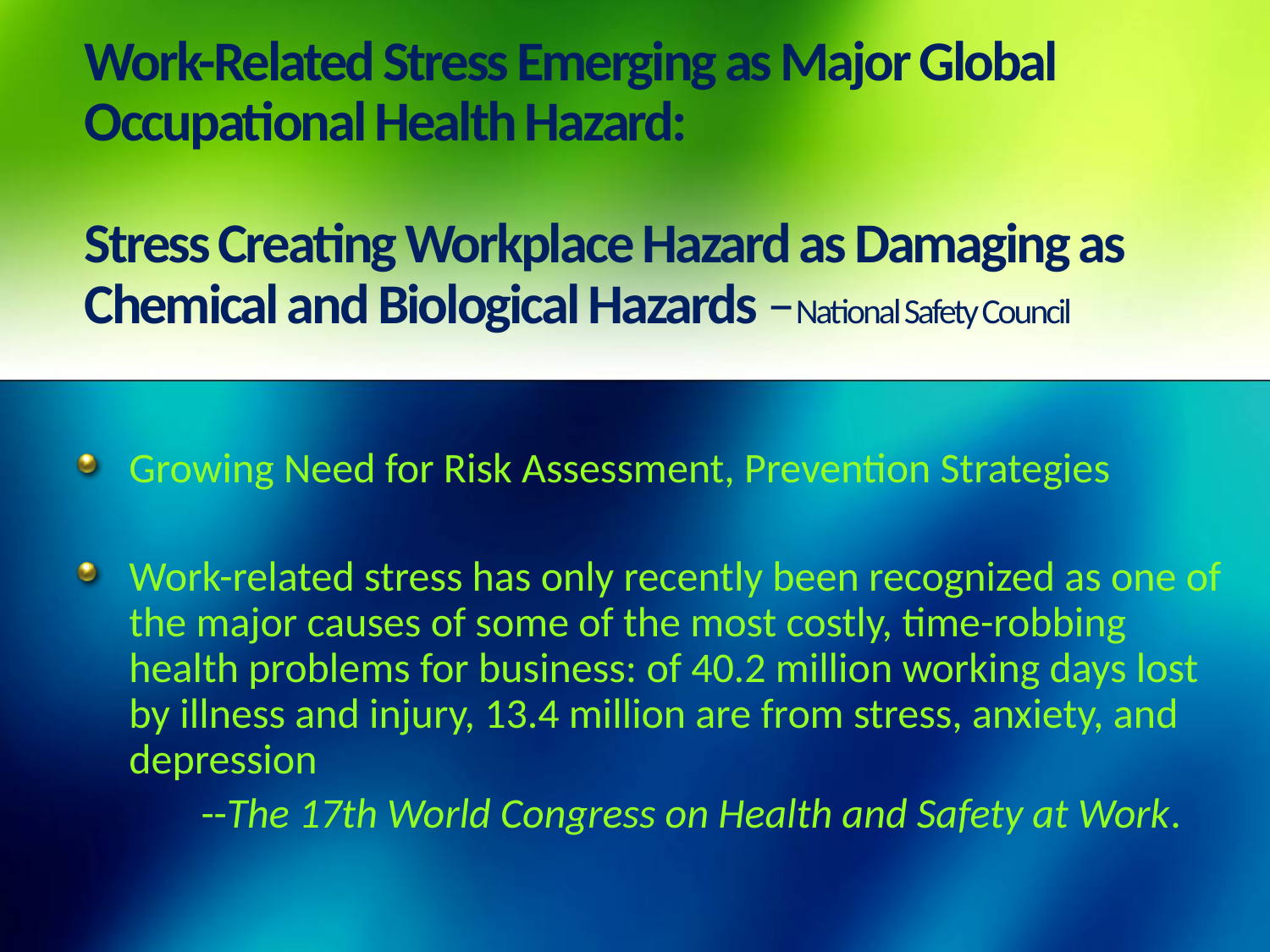

# Work-Related Stress Emerging as Major Global Occupational Health Hazard: Stress Creating Workplace Hazard as Damaging as Chemical and Biological Hazards –National Safety Council

Growing Need for Risk Assessment, Prevention Strategies

Work-related stress has only recently been recognized as one of the major causes of some of the most costly, time-robbing health problems for business: of 40.2 million working days lost by illness and injury, 13.4 million are from stress, anxiety, and depression
	--The 17th World Congress on Health and Safety at Work.